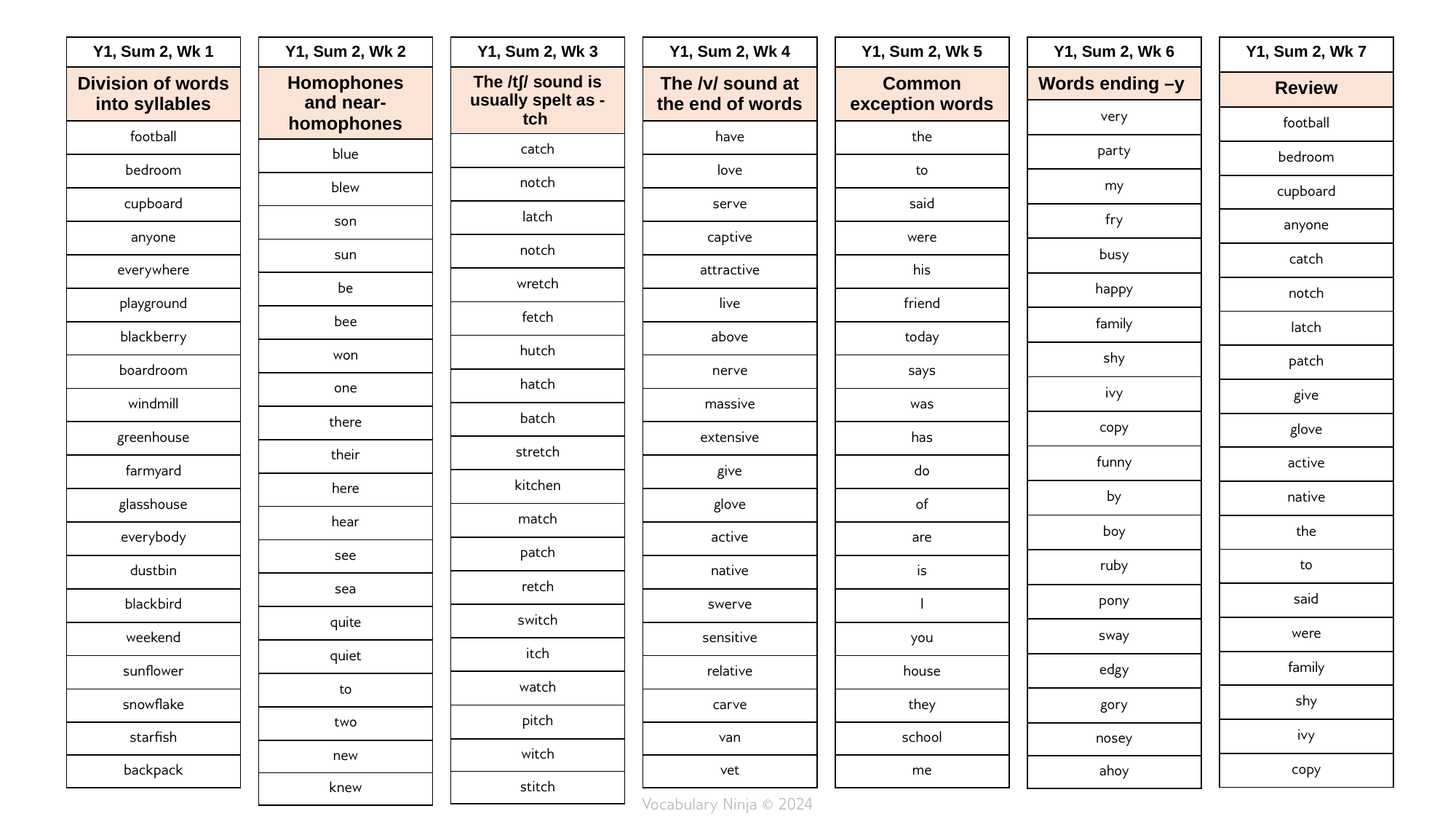

| Y1, Sum 2, Wk 2 |
| --- |
| Homophones and near-homophones |
| blue |
| blew |
| son |
| sun |
| be |
| bee |
| won |
| one |
| there |
| their |
| here |
| hear |
| see |
| sea |
| quite |
| quiet |
| to |
| two |
| new |
| knew |
| Y1, Sum 2, Wk 3 |
| --- |
| The /tʃ/ sound is usually spelt as -tch |
| catch |
| notch |
| latch |
| notch |
| wretch |
| fetch |
| hutch |
| hatch |
| batch |
| stretch |
| kitchen |
| match |
| patch |
| retch |
| switch |
| itch |
| watch |
| pitch |
| witch |
| stitch |
| Y1, Sum 2, Wk 4 |
| --- |
| The /v/ sound at the end of words |
| have |
| love |
| serve |
| captive |
| attractive |
| live |
| above |
| nerve |
| massive |
| extensive |
| give |
| glove |
| active |
| native |
| swerve |
| sensitive |
| relative |
| carve |
| van |
| vet |
| Y1, Sum 2, Wk 5 |
| --- |
| Common exception words |
| the |
| to |
| said |
| were |
| his |
| friend |
| today |
| says |
| was |
| has |
| do |
| of |
| are |
| is |
| I |
| you |
| house |
| they |
| school |
| me |
| Y1, Sum 2, Wk 6 |
| --- |
| Words ending –y |
| very |
| party |
| my |
| fry |
| busy |
| happy |
| family |
| shy |
| ivy |
| copy |
| funny |
| by |
| boy |
| ruby |
| pony |
| sway |
| edgy |
| gory |
| nosey |
| ahoy |
| Y1, Sum 2, Wk 7 |
| --- |
| Review |
| football |
| bedroom |
| cupboard |
| anyone |
| catch |
| notch |
| latch |
| patch |
| give |
| glove |
| active |
| native |
| the |
| to |
| said |
| were |
| family |
| shy |
| ivy |
| copy |
| Y1, Sum 2, Wk 1 |
| --- |
| Division of words into syllables |
| football |
| bedroom |
| cupboard |
| anyone |
| everywhere |
| playground |
| blackberry |
| boardroom |
| windmill |
| greenhouse |
| farmyard |
| glasshouse |
| everybody |
| dustbin |
| blackbird |
| weekend |
| sunflower |
| snowflake |
| starfish |
| backpack |
Vocabulary Ninja © 2024